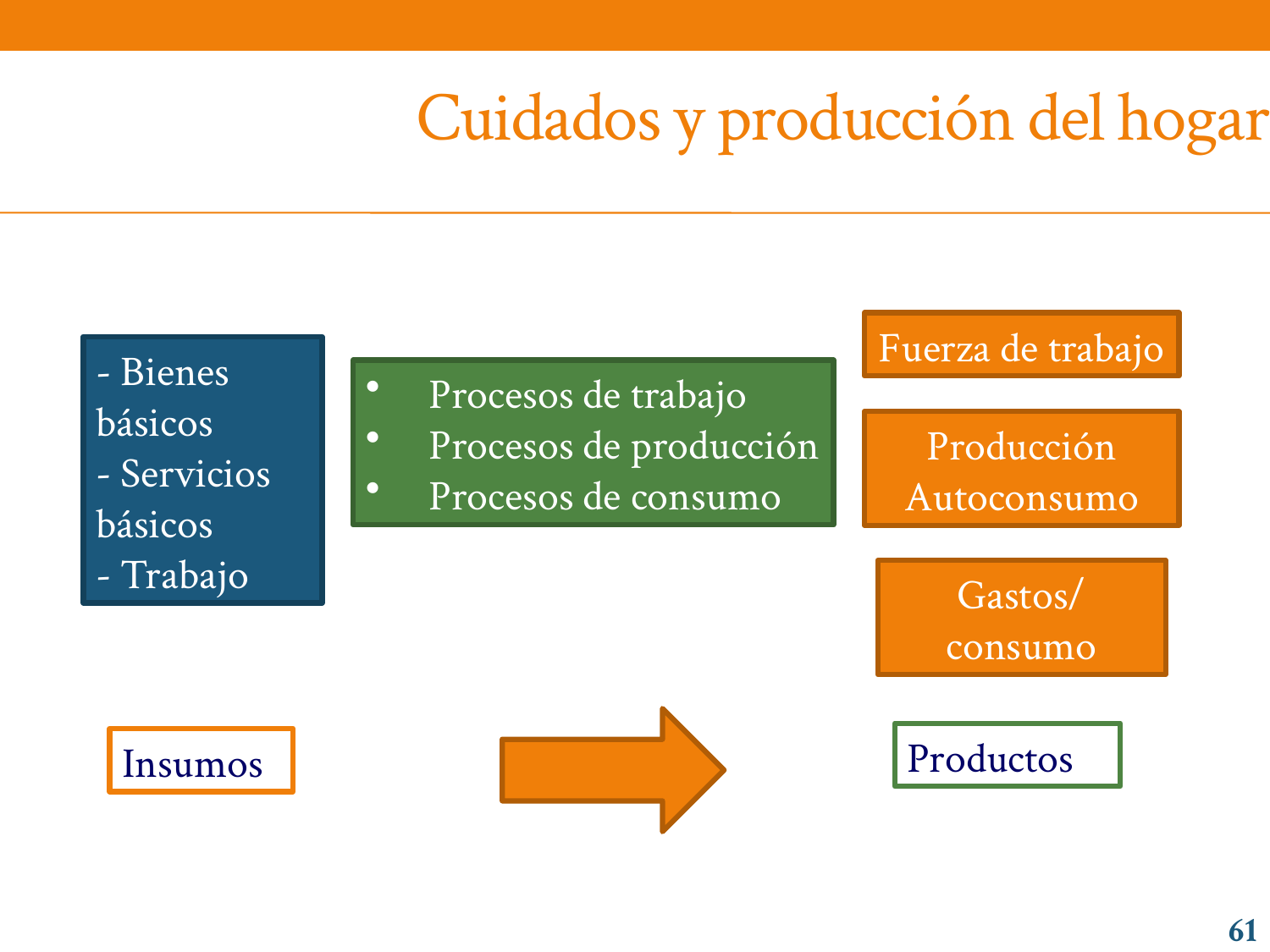

# Cuidados y producción del hogar
Fuerza de trabajo
- Bienes básicos
- Servicios básicos
- Trabajo
Procesos de trabajo
Procesos de producción
Procesos de consumo
Producción Autoconsumo
Gastos/
consumo

Productos
Insumos
61